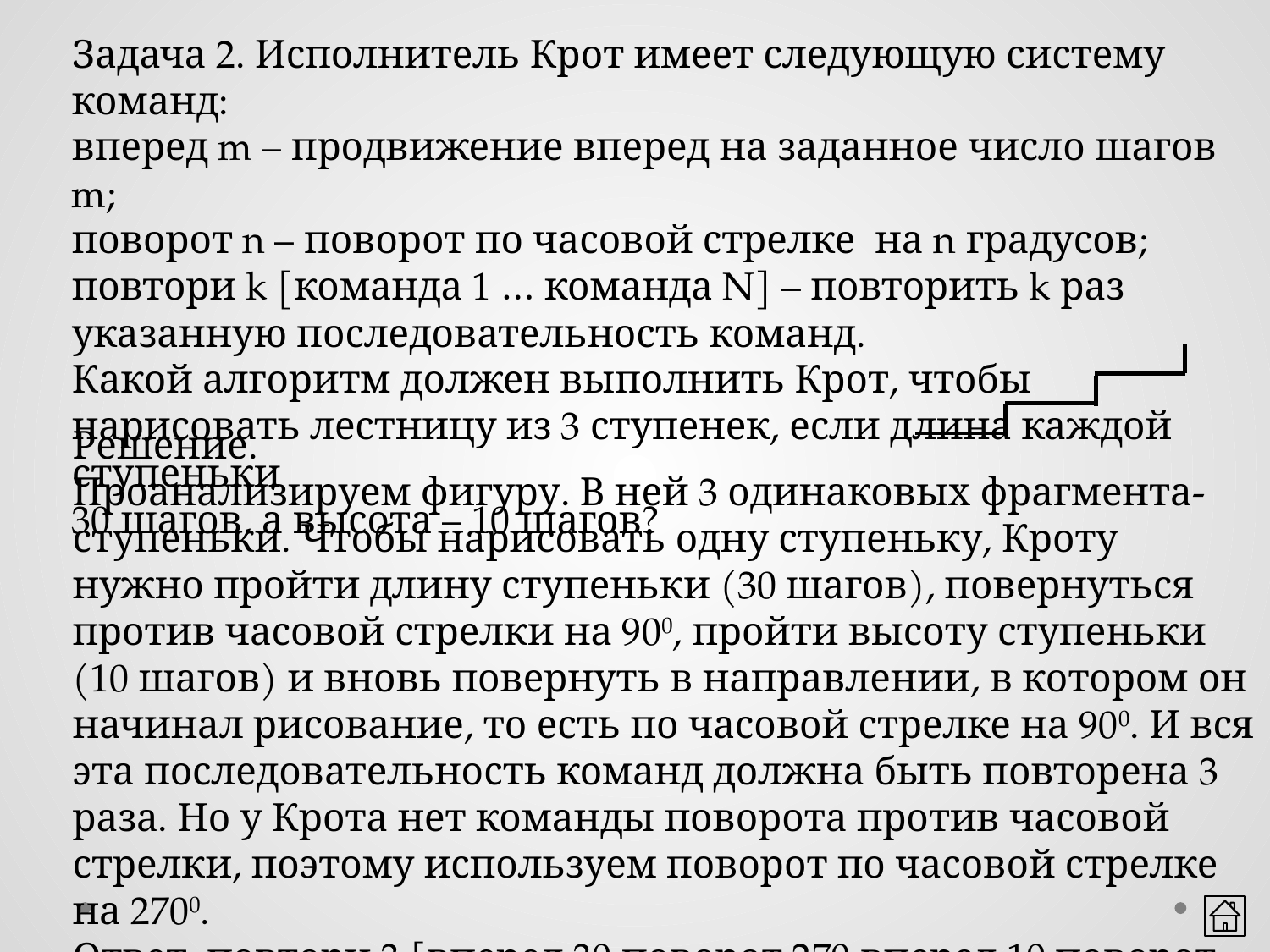

Задача 2. Исполнитель Крот имеет следующую систему команд:
вперед m – продвижение вперед на заданное число шагов m;
поворот n – поворот по часовой стрелке  на n градусов;
повтори k [команда 1 … команда N] – повторить k раз указанную последовательность команд.
Какой алгоритм должен выполнить Крот, чтобы нарисовать лестницу из 3 ступенек, если длина каждой ступеньки
30 шагов, а высота – 10 шагов?
Решение.
Проанализируем фигуру. В ней 3 одинаковых фрагмента-ступеньки. Чтобы нарисовать одну ступеньку, Кроту нужно пройти длину ступеньки (30 шагов), повернуться против часовой стрелки на 900, пройти высоту ступеньки (10 шагов) и вновь повернуть в направлении, в котором он начинал рисование, то есть по часовой стрелке на 900. И вся эта последовательность команд должна быть повторена 3 раза. Но у Крота нет команды поворота против часовой стрелки, поэтому используем поворот по часовой стрелке на 2700.
Ответ: повтори 3 [вперед 30 поворот 270 вперед 10 поворот 90]